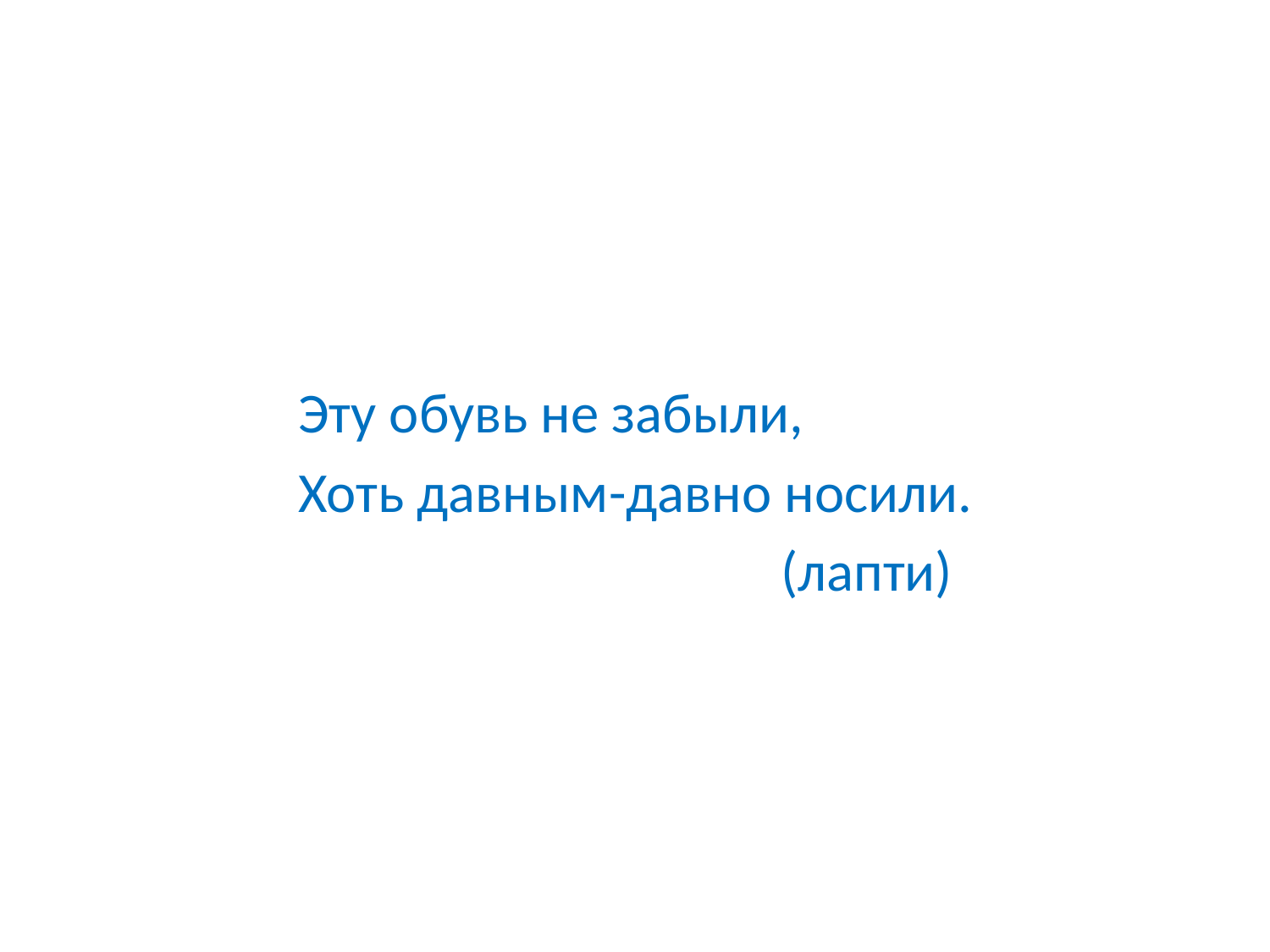

Эту обувь не забыли,
Хоть давным-давно носили.
                                      (лапти)